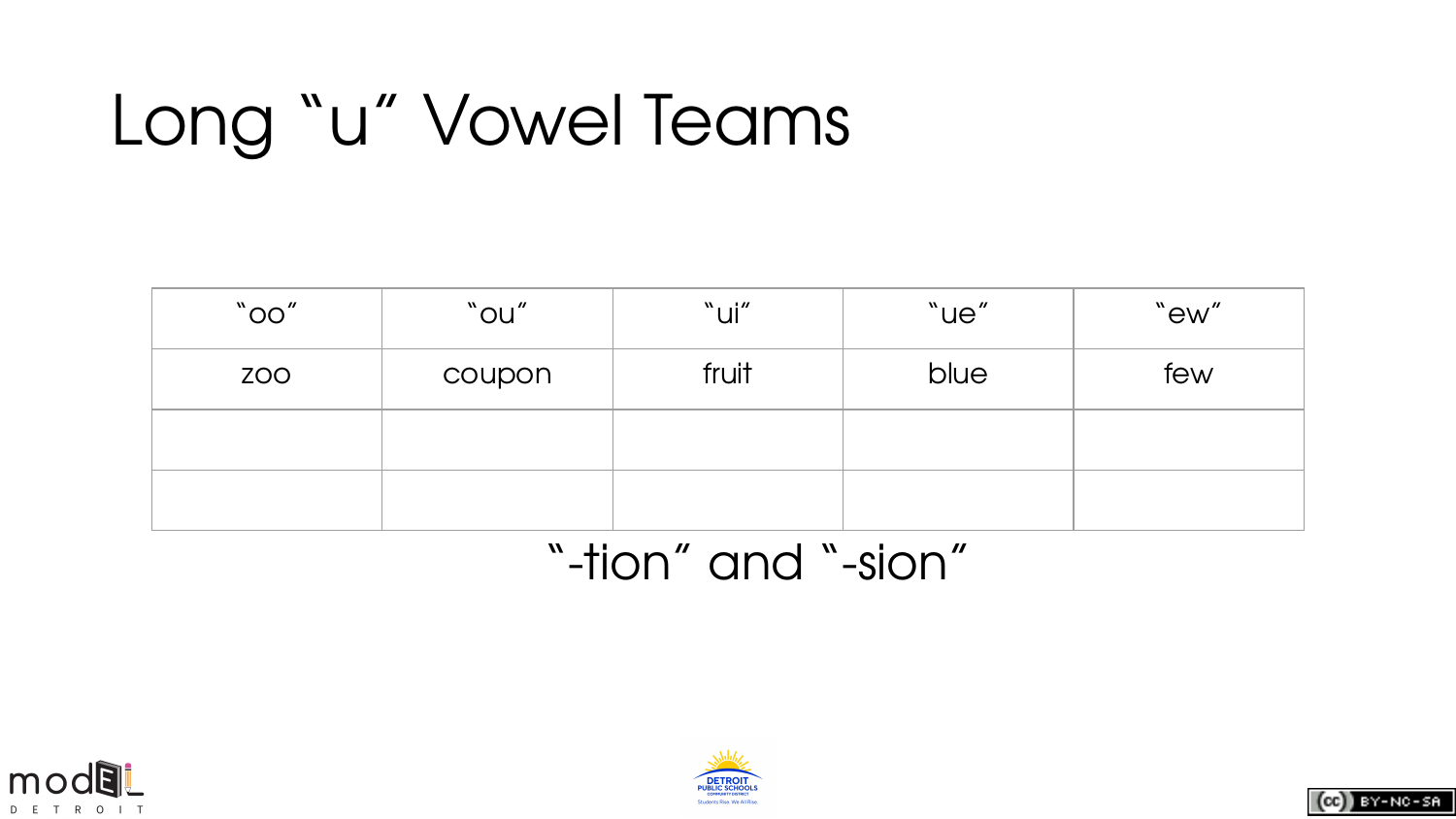

# Long “u” Vowel Teams

“-tion” and “-sion”

| “oo” | “ou” | “ui” | “ue” | “ew” |
| --- | --- | --- | --- | --- |
| zoo | coupon | fruit | blue | few |
|  |  |  |  |  |
|  |  |  |  |  |